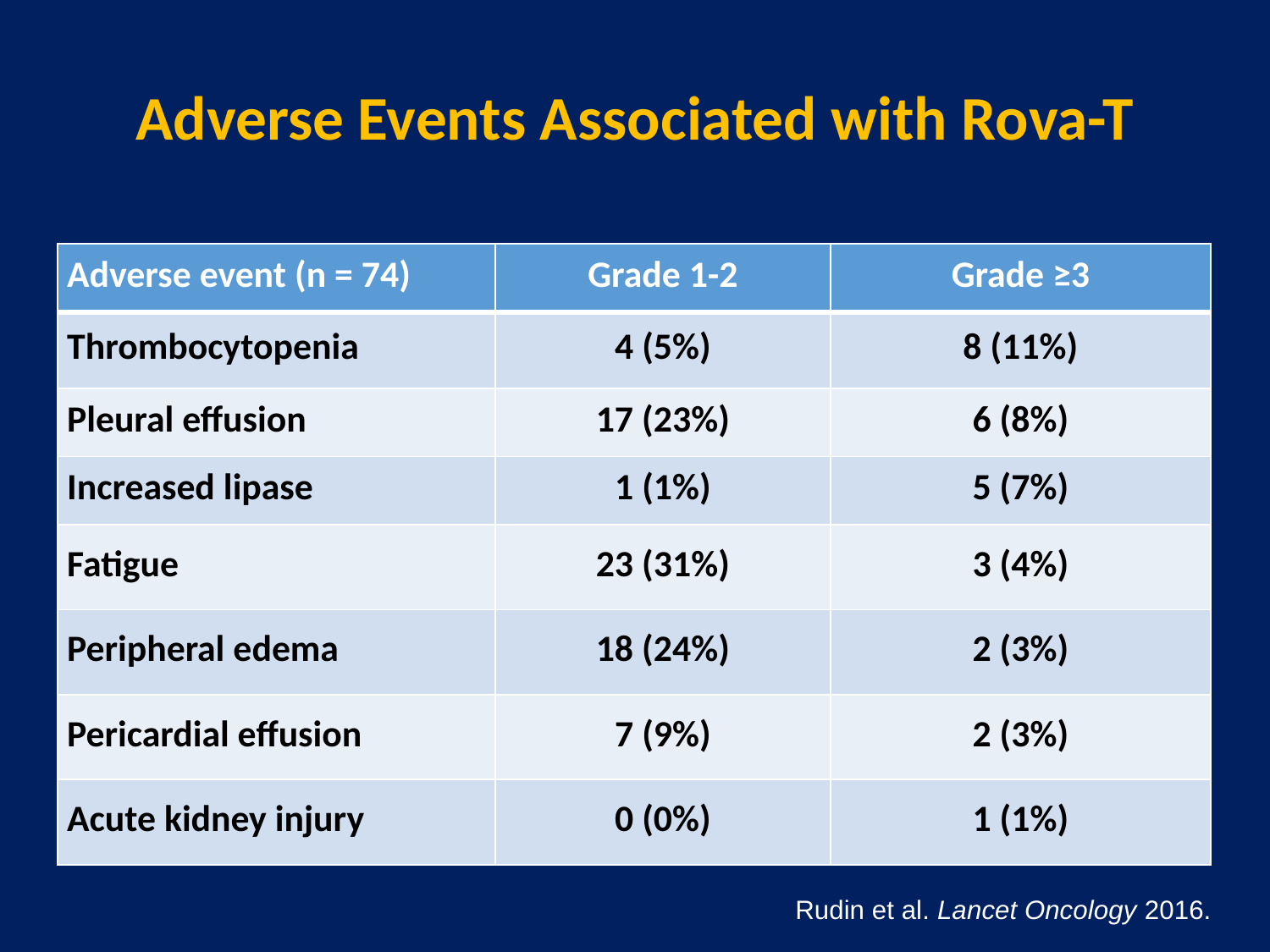

# Adverse Events Associated with Rova-T
| Adverse event (n = 74) | Grade 1-2 | Grade ≥3 |
| --- | --- | --- |
| Thrombocytopenia | 4 (5%) | 8 (11%) |
| Pleural effusion | 17 (23%) | 6 (8%) |
| Increased lipase | 1 (1%) | 5 (7%) |
| Fatigue | 23 (31%) | 3 (4%) |
| Peripheral edema | 18 (24%) | 2 (3%) |
| Pericardial effusion | 7 (9%) | 2 (3%) |
| Acute kidney injury | 0 (0%) | 1 (1%) |
Rudin et al. Lancet Oncology 2016.